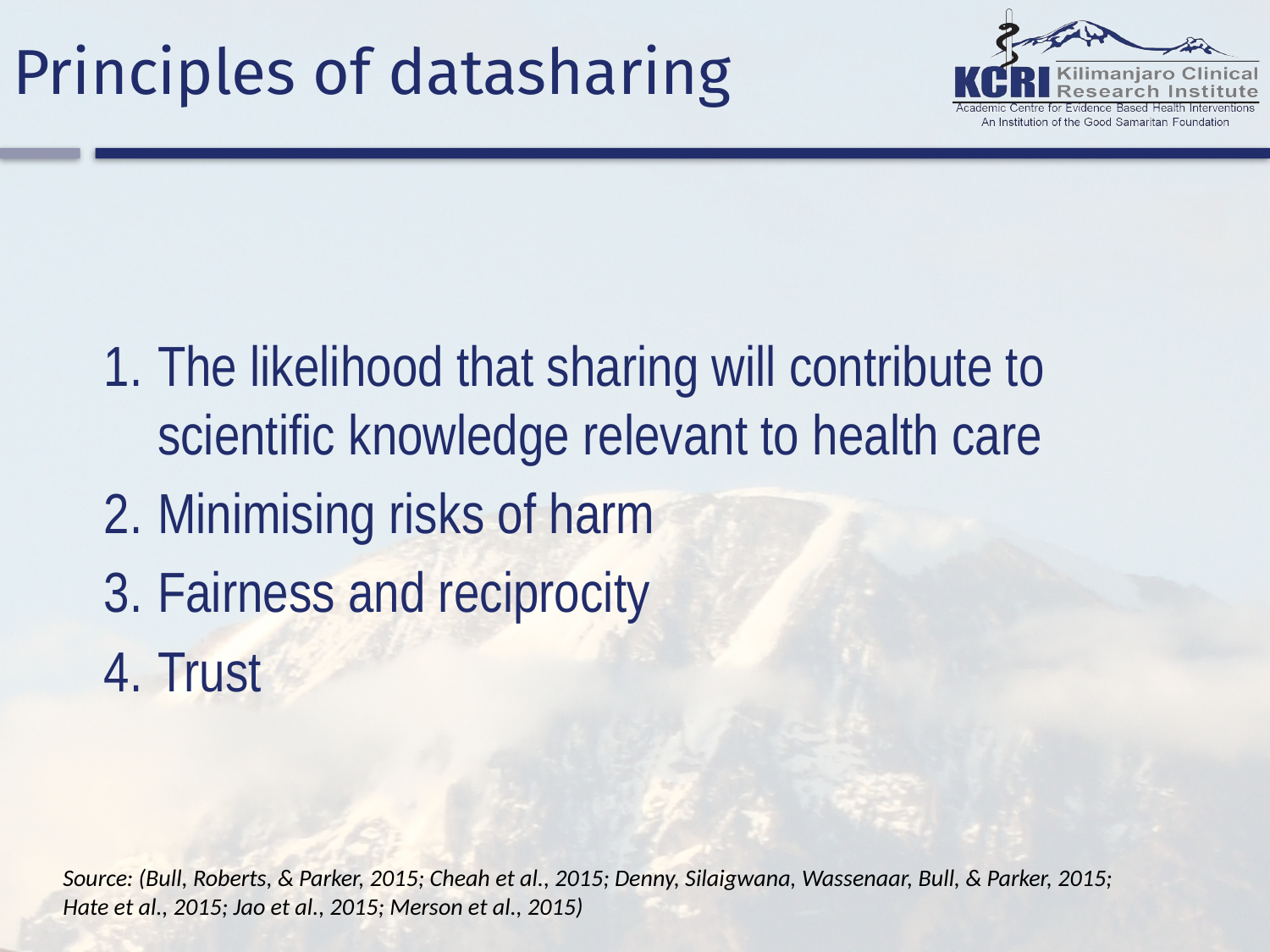

# Principles of datasharing
The likelihood that sharing will contribute to scientific knowledge relevant to health care
Minimising risks of harm
Fairness and reciprocity
Trust

Source: (Bull, Roberts, & Parker, 2015; Cheah et al., 2015; Denny, Silaigwana, Wassenaar, Bull, & Parker, 2015;
Hate et al., 2015; Jao et al., 2015; Merson et al., 2015)